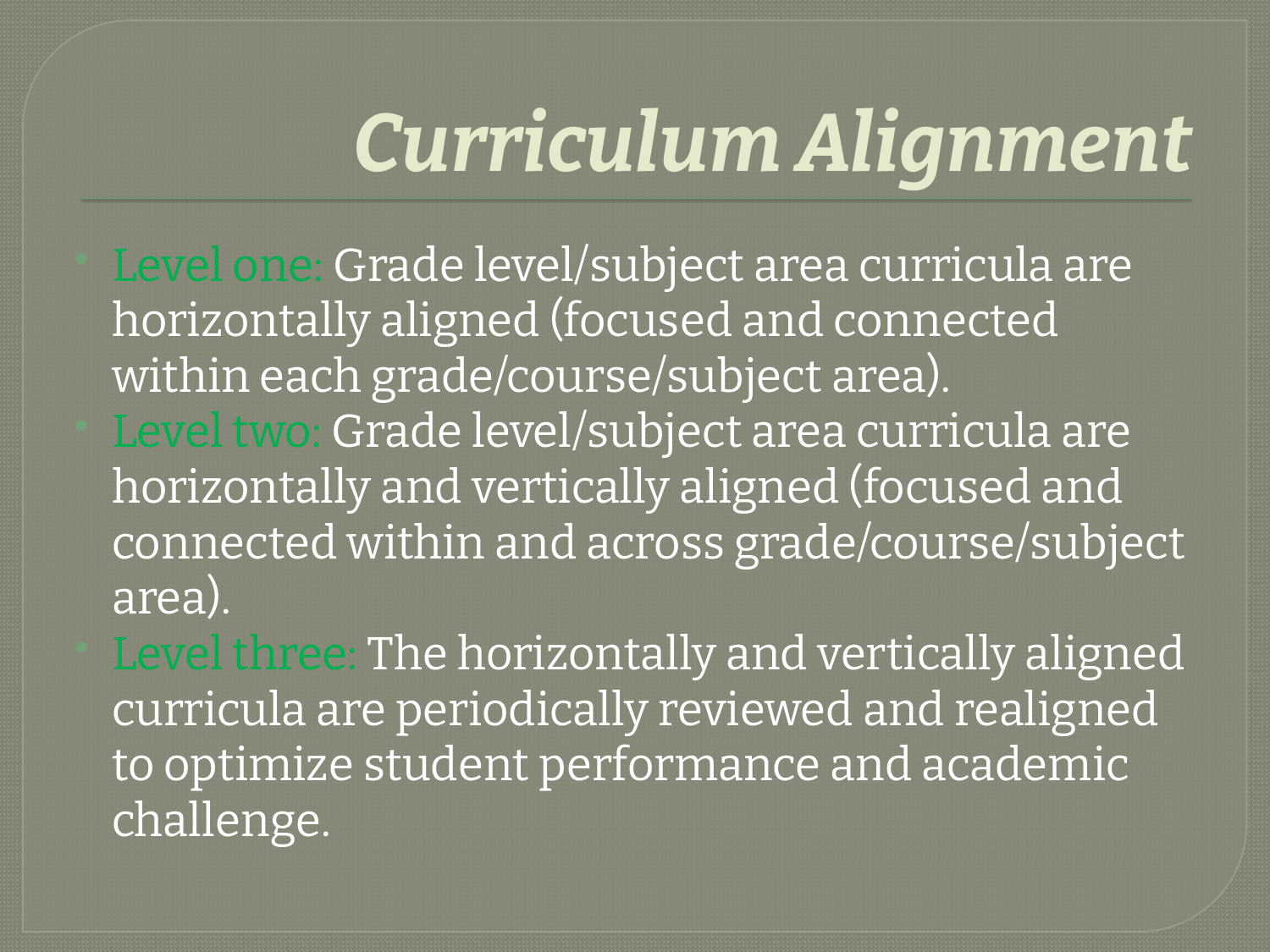

# Curriculum Alignment
Level one: Grade level/subject area curricula are horizontally aligned (focused and connected within each grade/course/subject area).
Level two: Grade level/subject area curricula are horizontally and vertically aligned (focused and connected within and across grade/course/subject area).
Level three: The horizontally and vertically aligned curricula are periodically reviewed and realigned to optimize student performance and academic challenge.